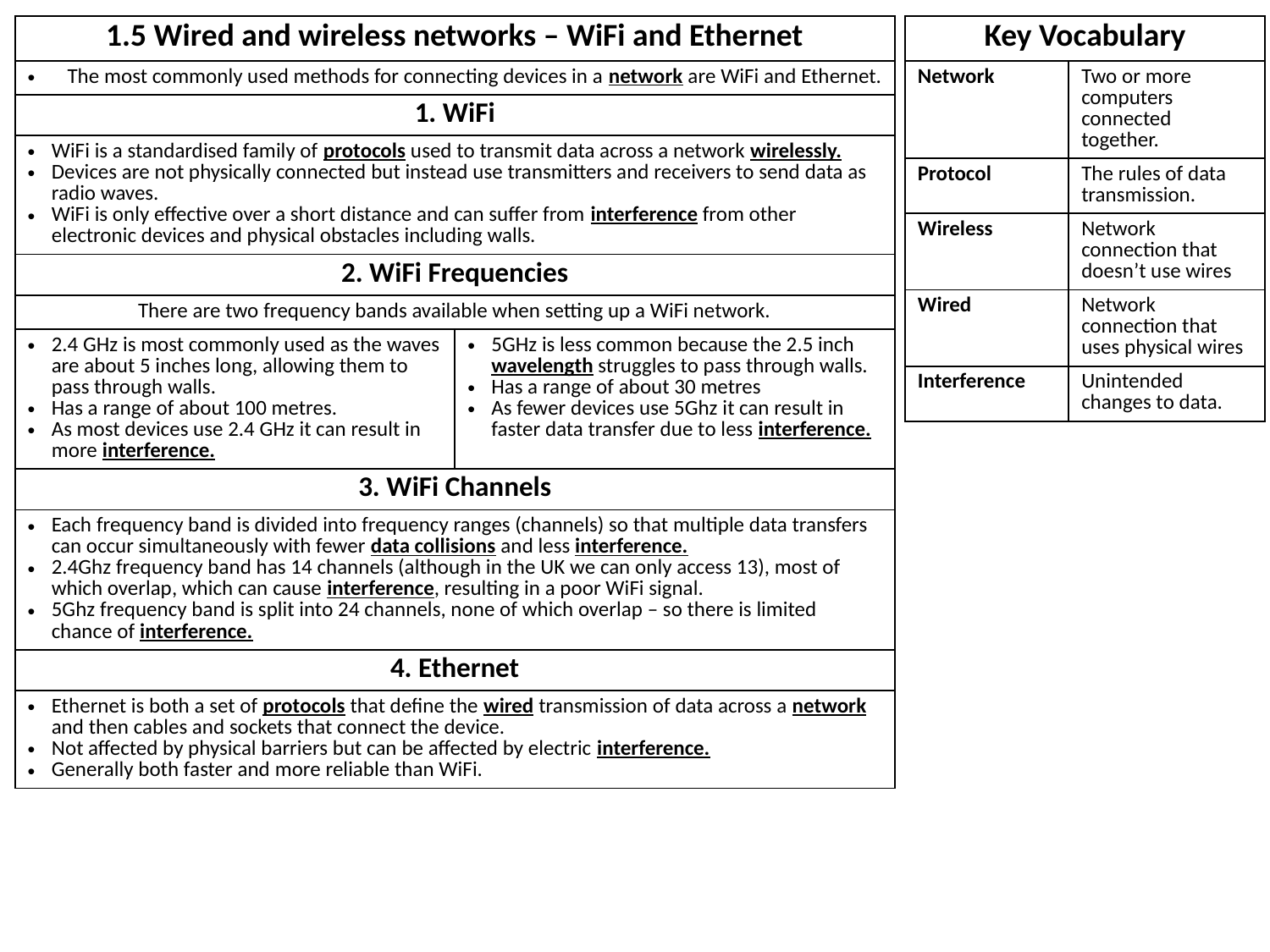

| Key Vocabulary |  |
| --- | --- |
| Network | Two or more computers connected together. |
| Protocol | The rules of data transmission. |
| Wireless | Network connection that doesn’t use wires |
| Wired | Network connection that uses physical wires |
| Interference | Unintended changes to data. |
| 1.5 Wired and wireless networks – WiFi and Ethernet |  |
| --- | --- |
| The most commonly used methods for connecting devices in a network are WiFi and Ethernet. |  |
| 1. WiFi |  |
| WiFi is a standardised family of protocols used to transmit data across a network wirelessly. Devices are not physically connected but instead use transmitters and receivers to send data as radio waves. WiFi is only effective over a short distance and can suffer from interference from other electronic devices and physical obstacles including walls. |  |
| 2. WiFi Frequencies |  |
| There are two frequency bands available when setting up a WiFi network. |  |
| 2.4 GHz is most commonly used as the waves are about 5 inches long, allowing them to pass through walls. Has a range of about 100 metres. As most devices use 2.4 GHz it can result in more interference. | 5GHz is less common because the 2.5 inch wavelength struggles to pass through walls. Has a range of about 30 metres As fewer devices use 5Ghz it can result in faster data transfer due to less interference. |
| 3. WiFi Channels |  |
| Each frequency band is divided into frequency ranges (channels) so that multiple data transfers can occur simultaneously with fewer data collisions and less interference. 2.4Ghz frequency band has 14 channels (although in the UK we can only access 13), most of which overlap, which can cause interference, resulting in a poor WiFi signal. 5Ghz frequency band is split into 24 channels, none of which overlap – so there is limited chance of interference. |  |
| 4. Ethernet |  |
| Ethernet is both a set of protocols that define the wired transmission of data across a network and then cables and sockets that connect the device. Not affected by physical barriers but can be affected by electric interference. Generally both faster and more reliable than WiFi. |  |